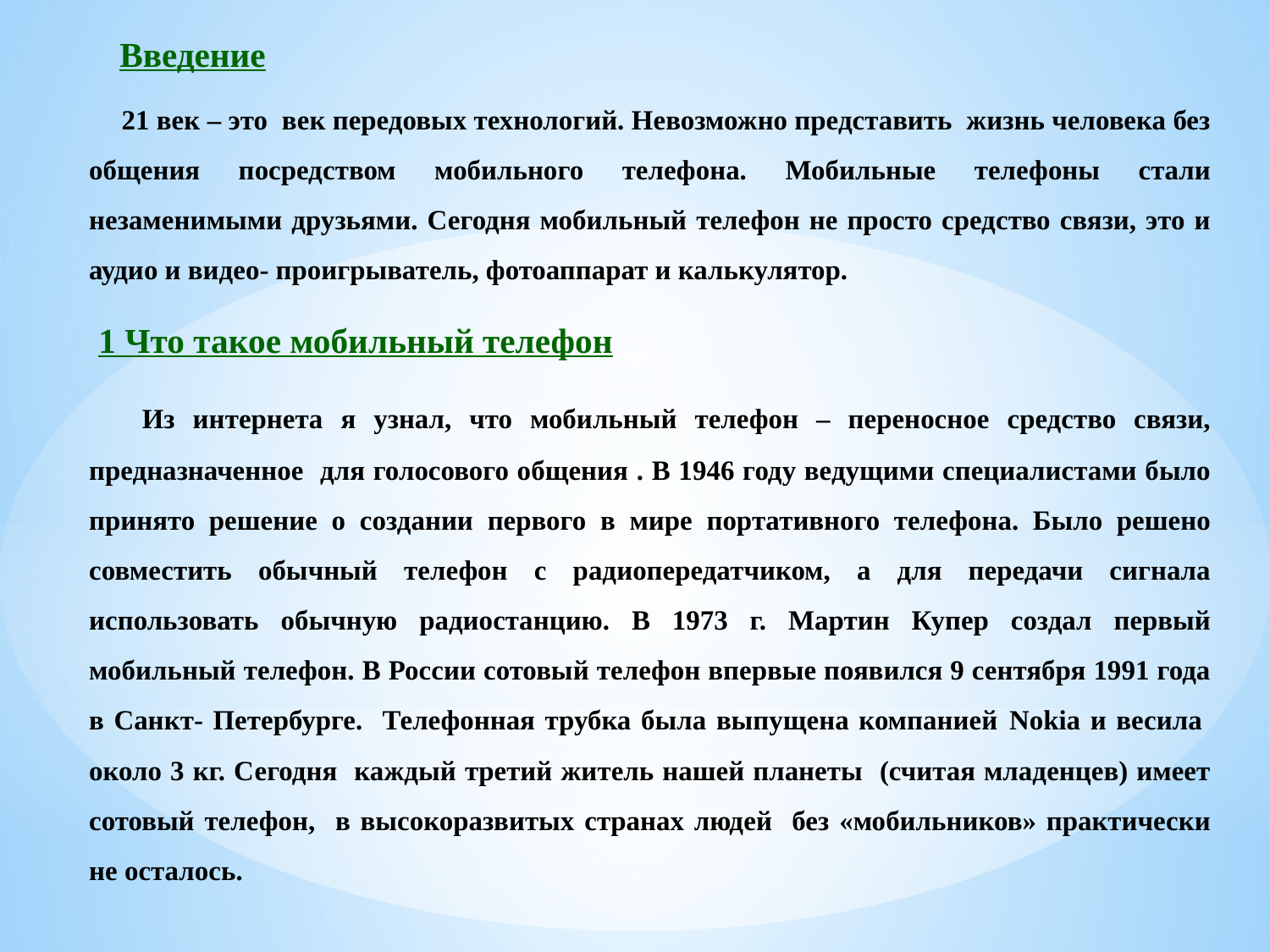

Введение
        21 век – это  век передовых технологий. Невозможно представить  жизнь человека без общения посредством мобильного телефона. Мобильные телефоны стали незаменимыми друзьями. Сегодня мобильный телефон не просто средство связи, это и аудио и видео- проигрыватель, фотоаппарат и калькулятор.
    1 Что такое мобильный телефон
    Из интернета я узнал, что мобильный телефон – переносное средство связи, предназначенное  для голосового общения . В 1946 году ведущими специалистами было принято решение о создании первого в мире портативного телефона. Было решено совместить обычный телефон с радиопередатчиком, а для передачи сигнала использовать обычную радиостанцию. В 1973 г. Мартин Купер создал первый мобильный телефон. В России сотовый телефон впервые появился 9 сентября 1991 года в Санкт- Петербурге.  Телефонная трубка была выпущена компанией Nokia и весила  около 3 кг. Сегодня  каждый третий житель нашей планеты  (считая младенцев) имеет сотовый телефон,  в высокоразвитых странах людей  без «мобильников» практически не осталось.